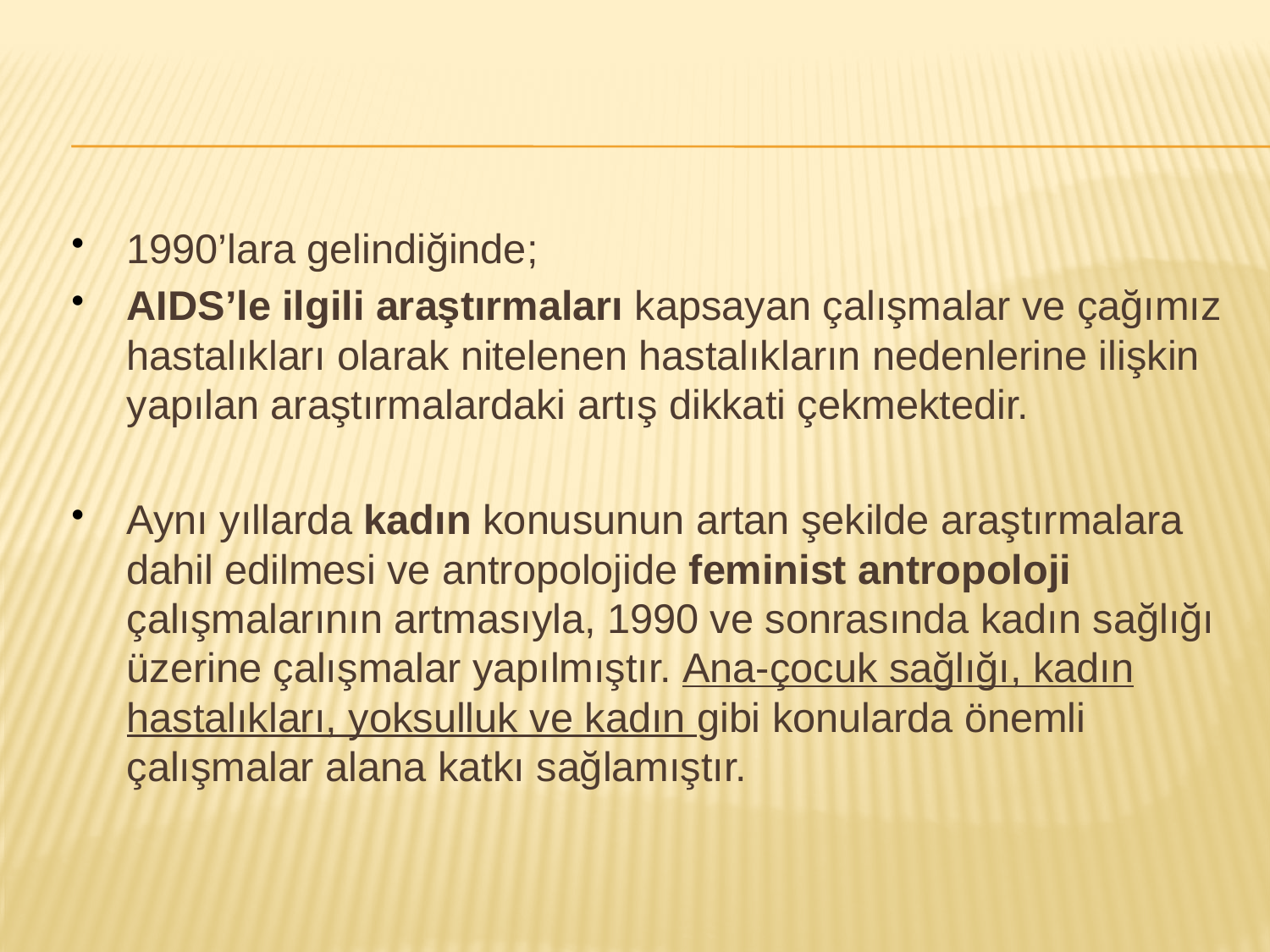

#
1990’lara gelindiğinde;
AIDS’le ilgili araştırmaları kapsayan çalışmalar ve çağımız hastalıkları olarak nitelenen hastalıkların nedenlerine ilişkin yapılan araştırmalardaki artış dikkati çekmektedir.

Aynı yıllarda kadın konusunun artan şekilde araştırmalara dahil edilmesi ve antropolojide feminist antropoloji çalışmalarının artmasıyla, 1990 ve sonrasında kadın sağlığı üzerine çalışmalar yapılmıştır. Ana-çocuk sağlığı, kadın hastalıkları, yoksulluk ve kadın gibi konularda önemli çalışmalar alana katkı sağlamıştır.